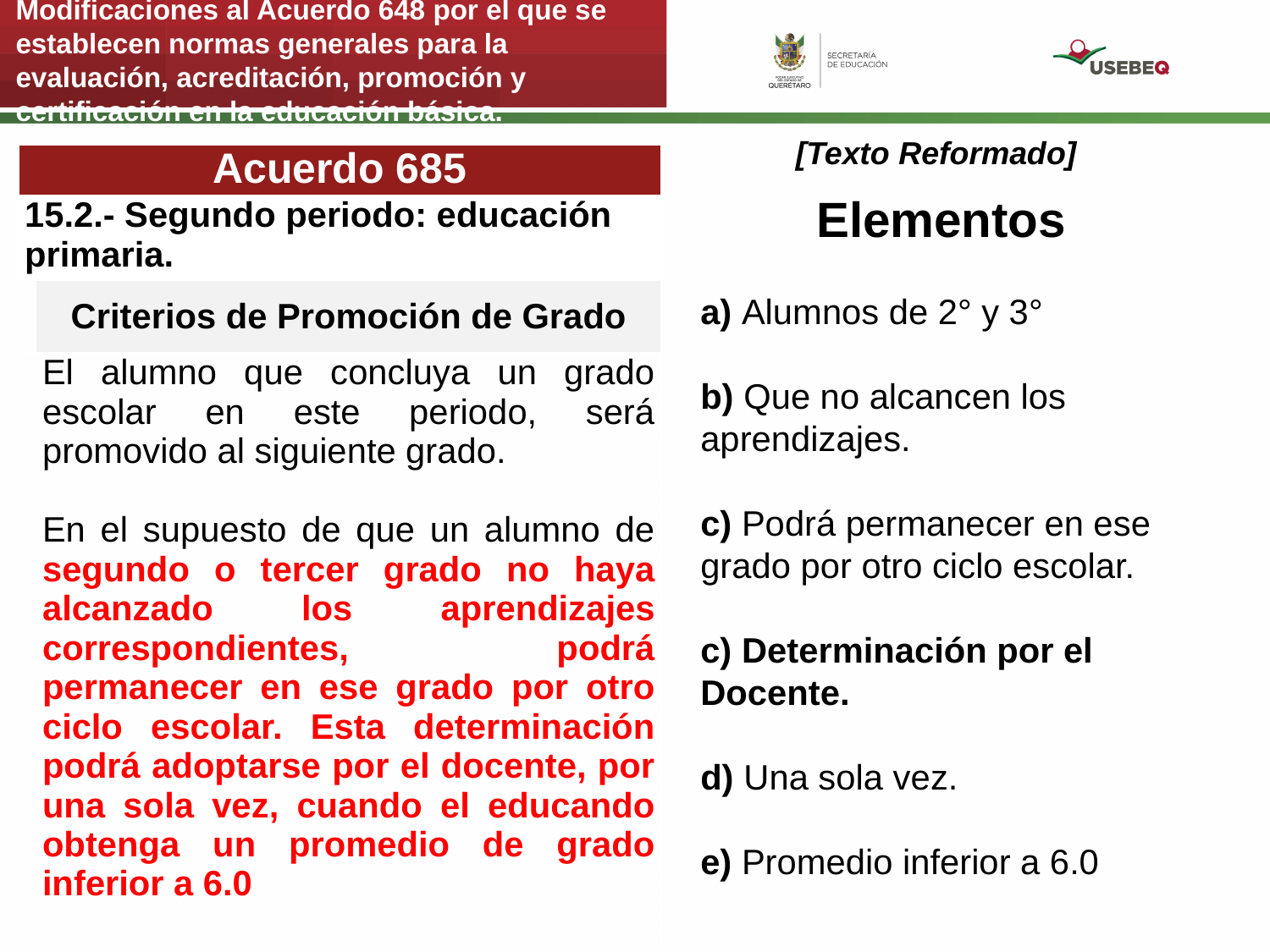

Modificaciones al Acuerdo 648 por el que se establecen normas generales para la evaluación, acreditación, promoción y certificación en la educación básica.
[Texto Reformado]
| Acuerdo 685 |  |
| --- | --- |
| 15.2.- Segundo periodo: educación primaria. |  |
|  | Criterios de Promoción de Grado |
|  | El alumno que concluya un grado escolar en este periodo, será promovido al siguiente grado. En el supuesto de que un alumno de segundo o tercer grado no haya alcanzado los aprendizajes correspondientes, podrá permanecer en ese grado por otro ciclo escolar. Esta determinación podrá adoptarse por el docente, por una sola vez, cuando el educando obtenga un promedio de grado inferior a 6.0 |
Elementos

a) Alumnos de 2° y 3°

b) Que no alcancen los aprendizajes.

c) Podrá permanecer en ese grado por otro ciclo escolar.

c) Determinación por el Docente.

d) Una sola vez.

e) Promedio inferior a 6.0